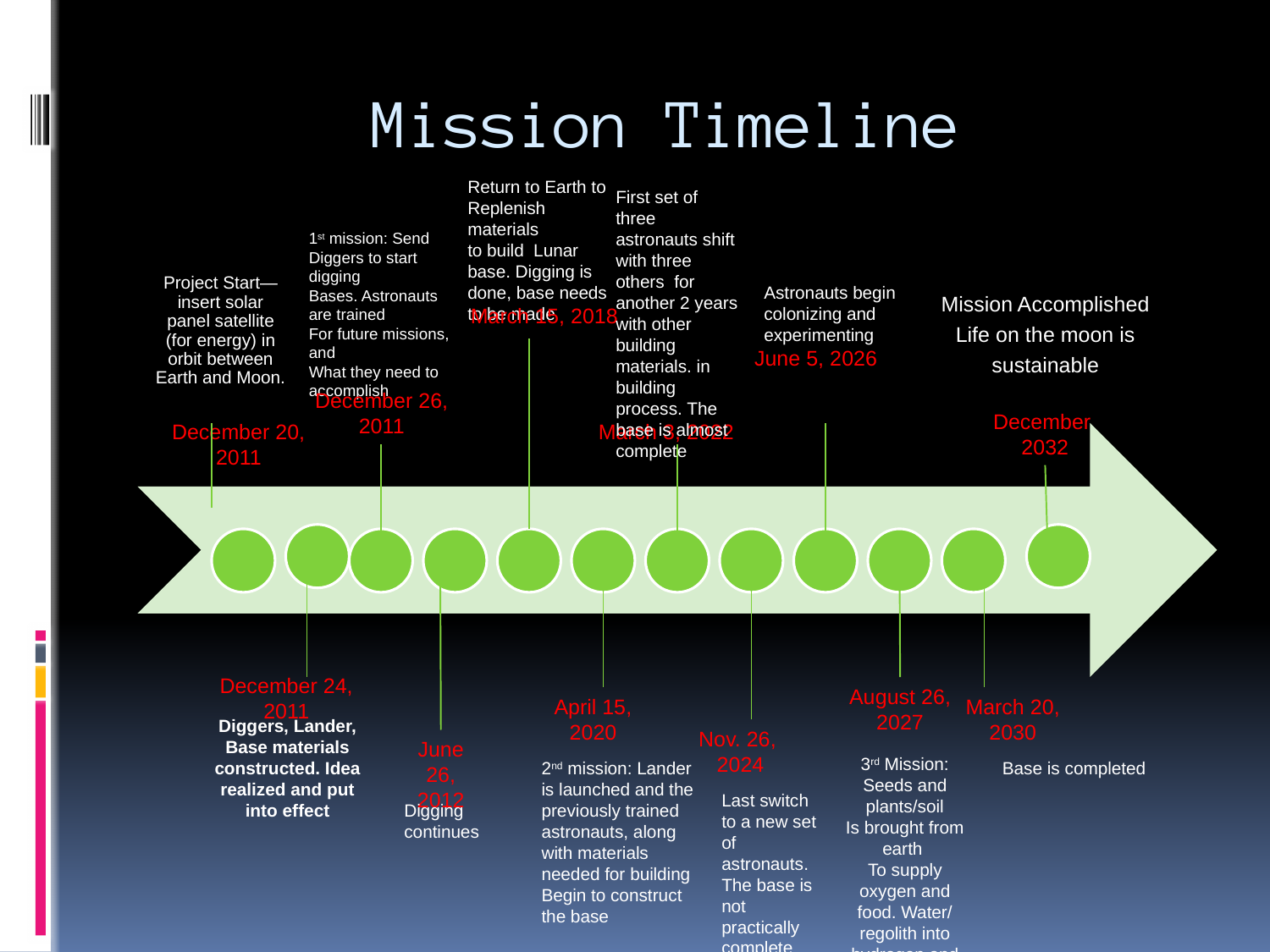

# Mission Timeline
Return to Earth to
Replenish materials
to build  Lunar base. Digging is done, base needs to be made
First set of three astronauts shift with three others  for another 2 years with other building materials. in building process. The base is almost complete
1st mission: Send
Diggers to start digging
Bases. Astronauts are trained
For future missions, and
What they need to accomplish
Project Start—insert solar panel satellite (for energy) in orbit between Earth and Moon.

Mission Accomplished
Life on the moon is
sustainable
Astronauts begin colonizing and experimenting
March 15, 2018
June 5, 2026
December 26,
2011
December
2032
December 20,
2011
March 3, 2022

December 24,
2011
August 26,
2027
April 15,
2020
March 20,
2030
Diggers, Lander, Base materials constructed. Idea realized and put into effect
Nov. 26,
 2024
June 26,
2012
3rd Mission: Seeds and plants/soil
Is brought from earth
To supply oxygen and food. Water/ regolith into hydrogen and oxygen.
2nd mission: Lander is launched and the previously trained astronauts, along with materials needed for building
Begin to construct the base
Base is completed
Last switch to a new set of astronauts. The base is not practically complete
Digging continues